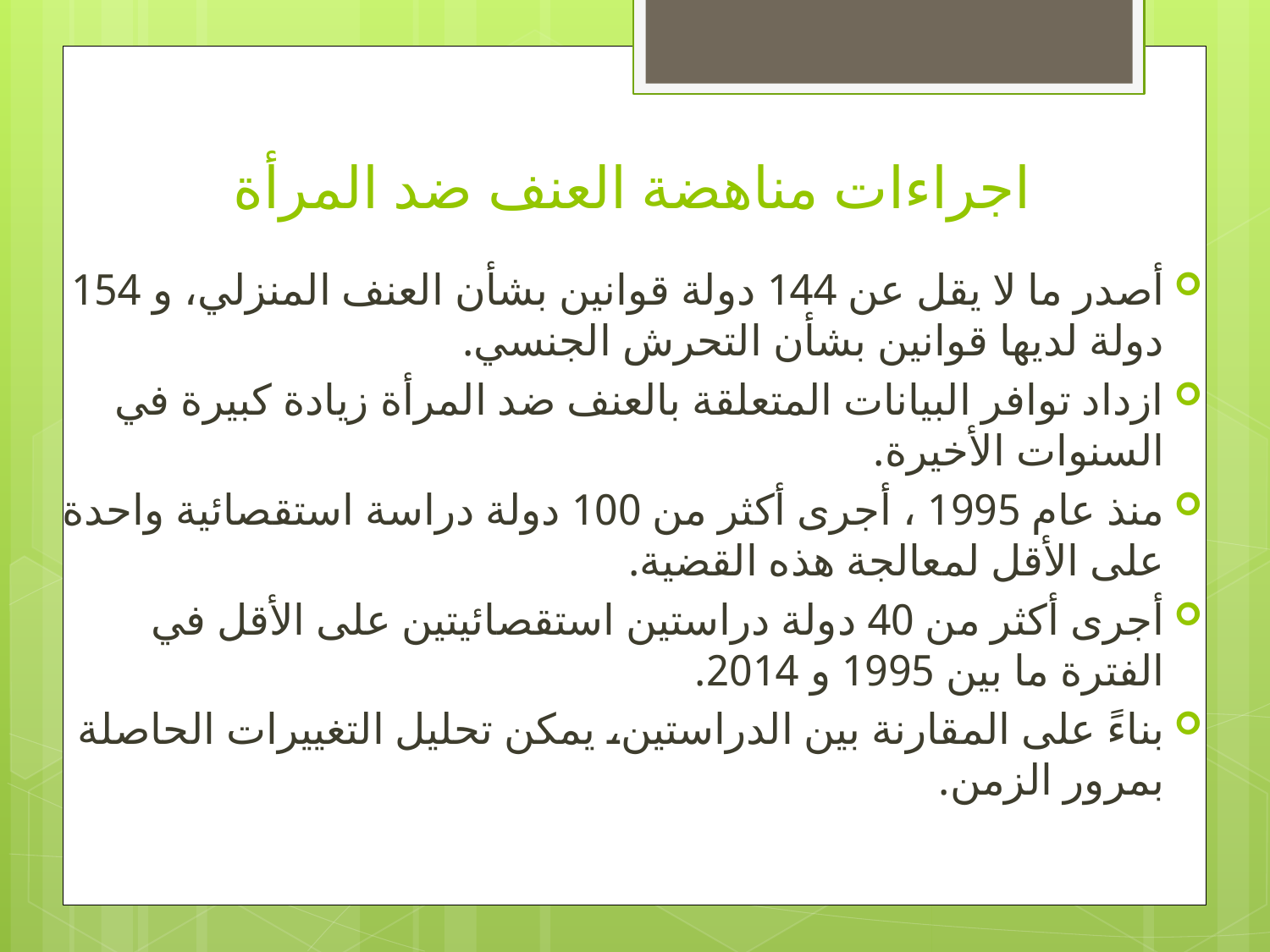

# اجراءات مناهضة العنف ضد المرأة
أصدر ما لا يقل عن 144 دولة قوانين بشأن العنف المنزلي، و 154 دولة لديها قوانين بشأن التحرش الجنسي.
ازداد توافر البيانات المتعلقة بالعنف ضد المرأة زيادة كبيرة في السنوات الأخيرة.
منذ عام 1995 ، أجرى أكثر من 100 دولة دراسة استقصائية واحدة على الأقل لمعالجة هذه القضية.
أجرى أكثر من 40 دولة دراستين استقصائيتين على الأقل في الفترة ما بين 1995 و 2014.
بناءً على المقارنة بين الدراستين، يمكن تحليل التغييرات الحاصلة بمرور الزمن.